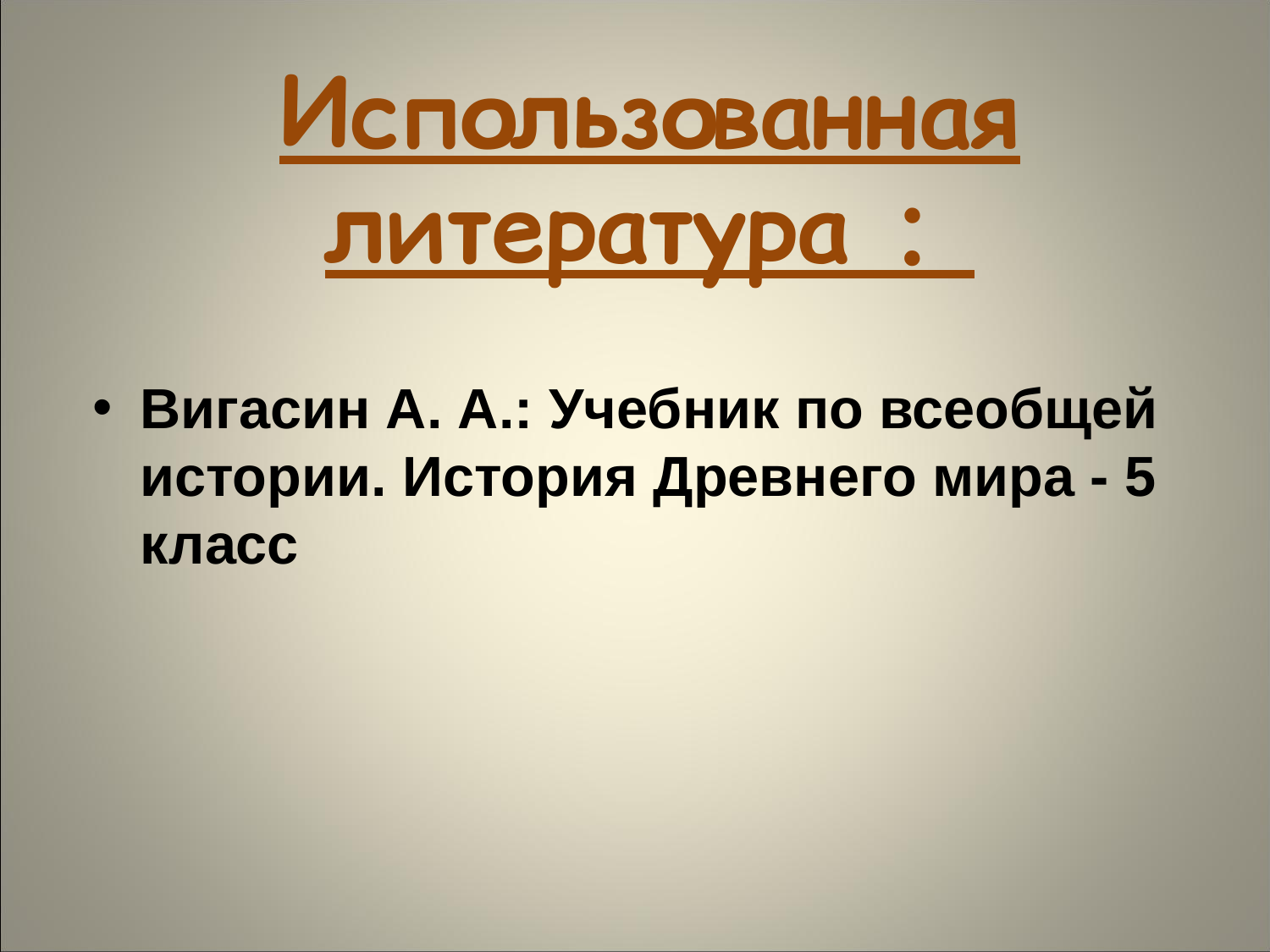

Использованная литература :

Вигасин А. А.: Учебник по всеобщей истории. История Древнего мира - 5 класс